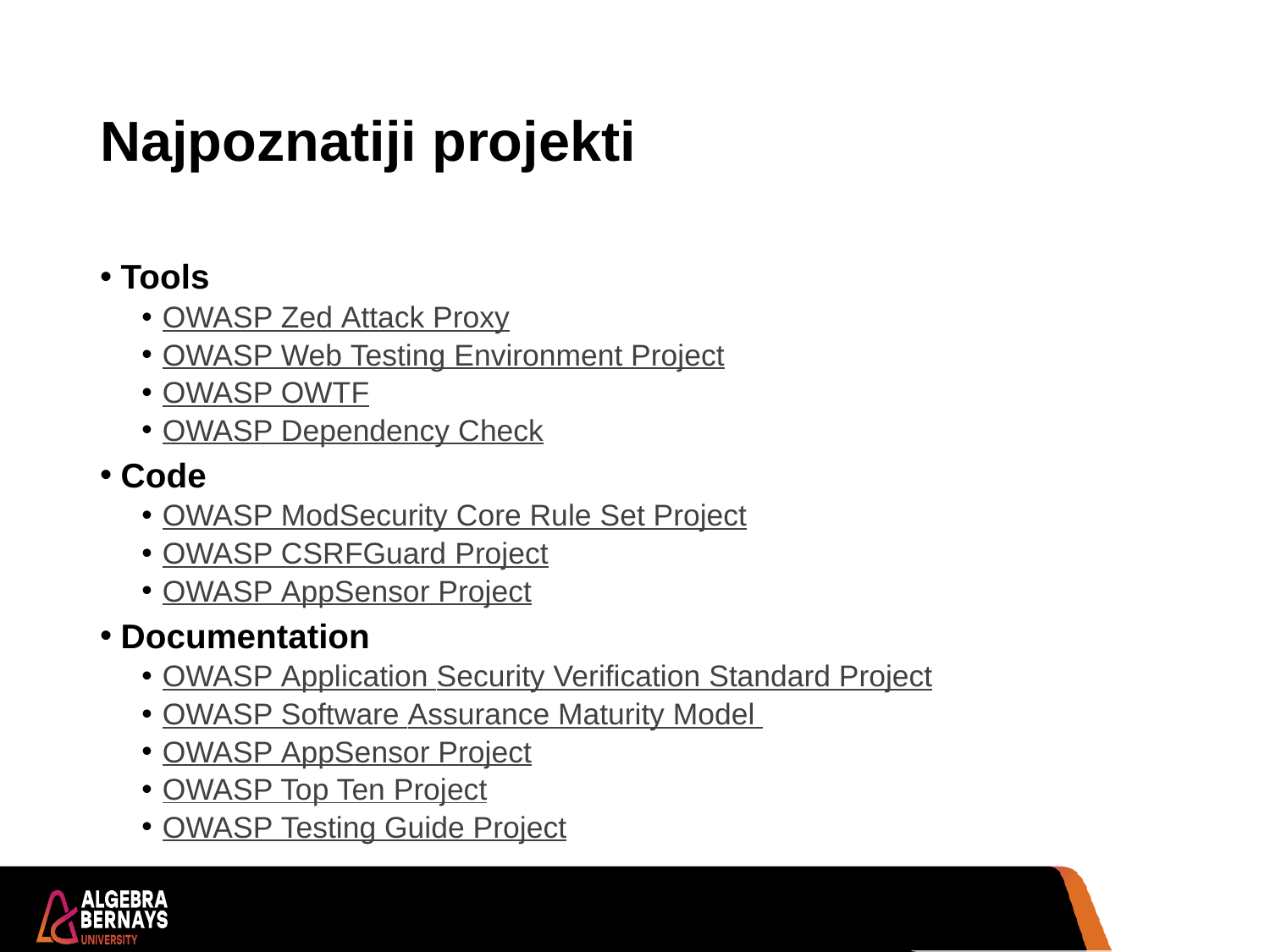

# Najpoznatiji projekti
Tools
OWASP Zed Attack Proxy
OWASP Web Testing Environment Project
OWASP OWTF
OWASP Dependency Check
Code
OWASP ModSecurity Core Rule Set Project
OWASP CSRFGuard Project
OWASP AppSensor Project
Documentation
OWASP Application Security Verification Standard Project
OWASP Software Assurance Maturity Model
OWASP AppSensor Project
OWASP Top Ten Project
OWASP Testing Guide Project